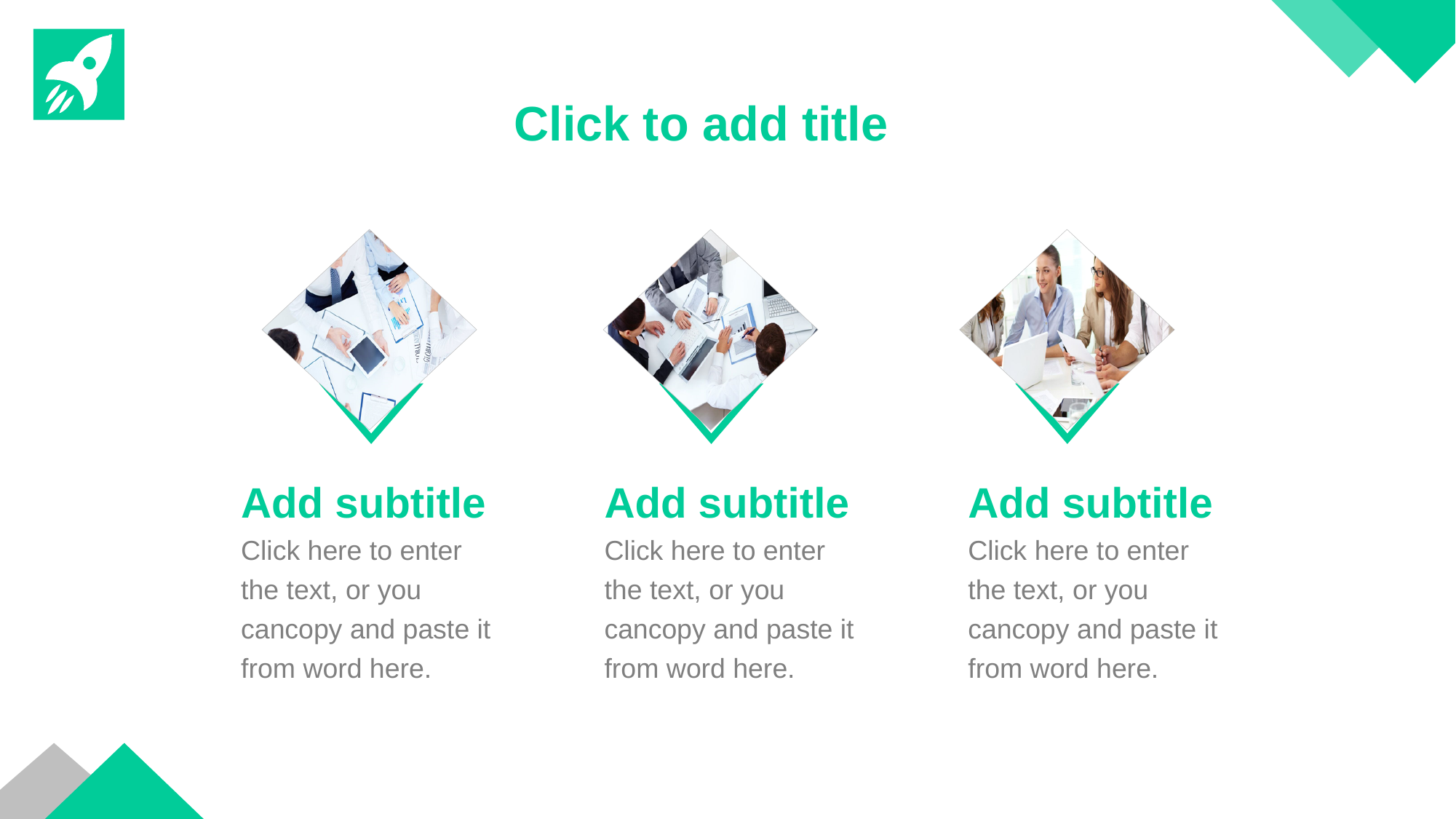

Click to add title

Add subtitle
Click here to enter the text, or you cancopy and paste it from word here.
Add subtitle
Click here to enter the text, or you cancopy and paste it from word here.
Add subtitle
Click here to enter the text, or you cancopy and paste it from word here.